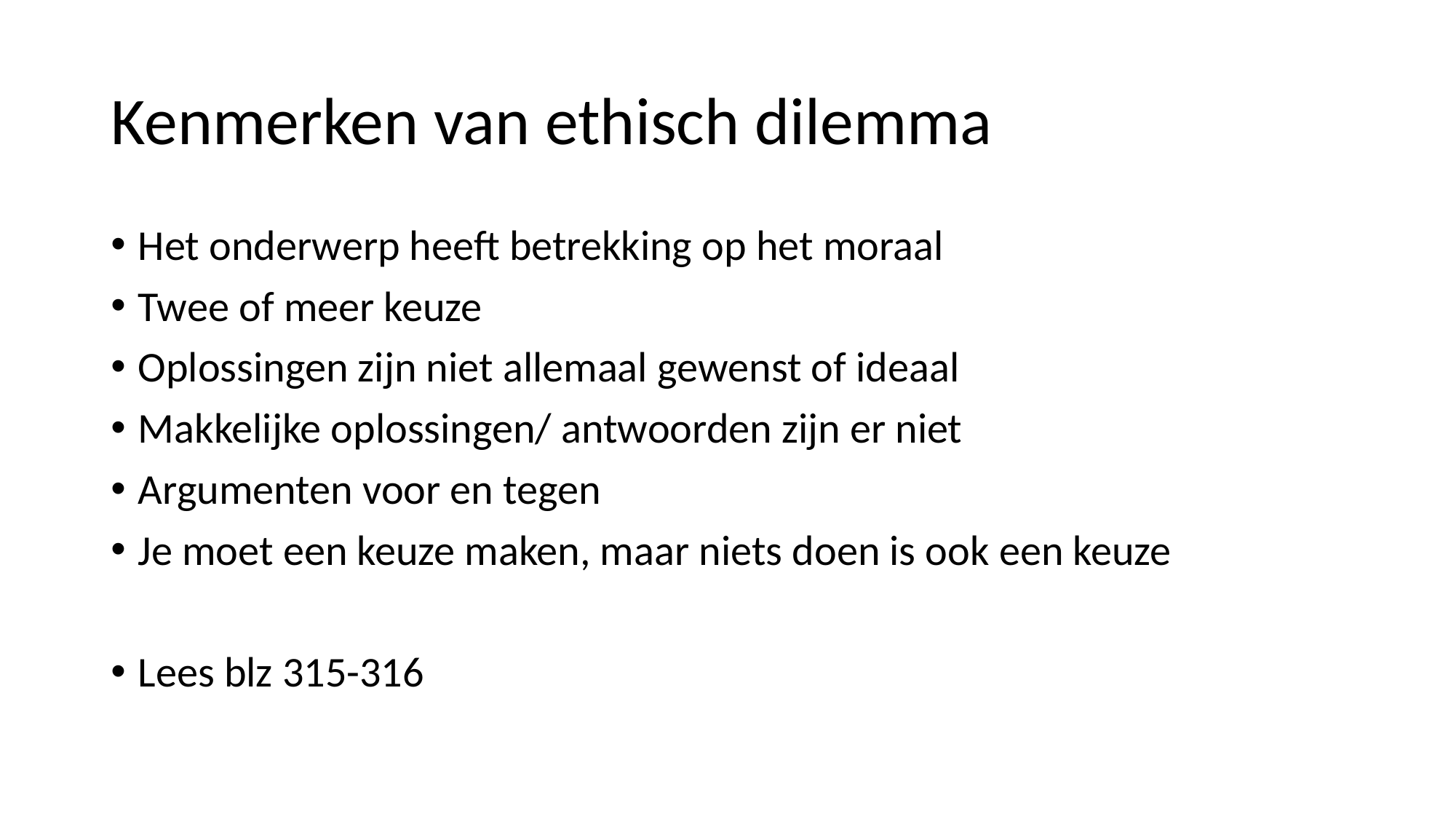

# Kenmerken van ethisch dilemma
Het onderwerp heeft betrekking op het moraal
Twee of meer keuze
Oplossingen zijn niet allemaal gewenst of ideaal
Makkelijke oplossingen/ antwoorden zijn er niet
Argumenten voor en tegen
Je moet een keuze maken, maar niets doen is ook een keuze

Lees blz 315-316